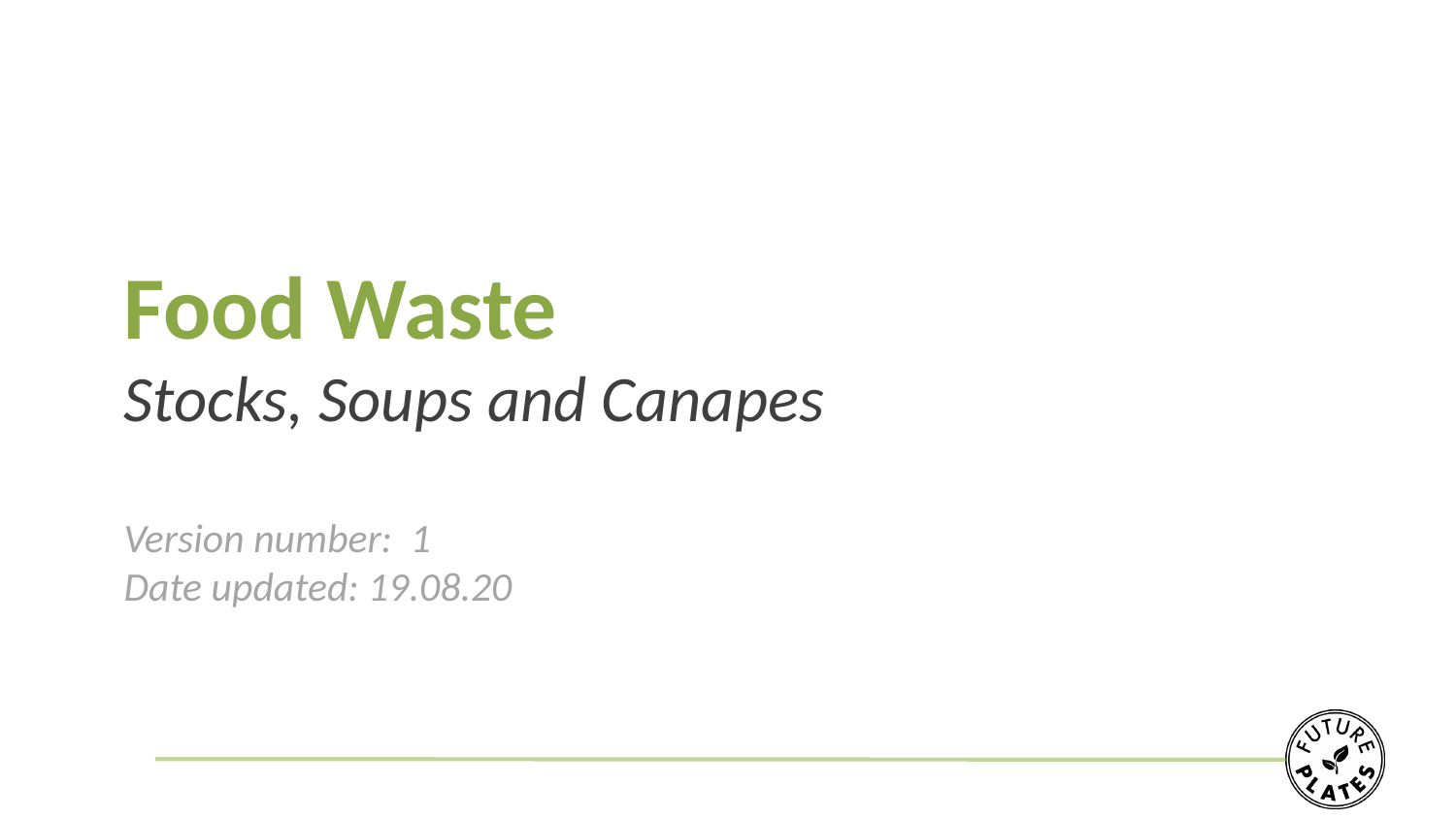

# Food Waste Stocks, Soups and Canapes Version number:  1 Date updated: 19.08.20